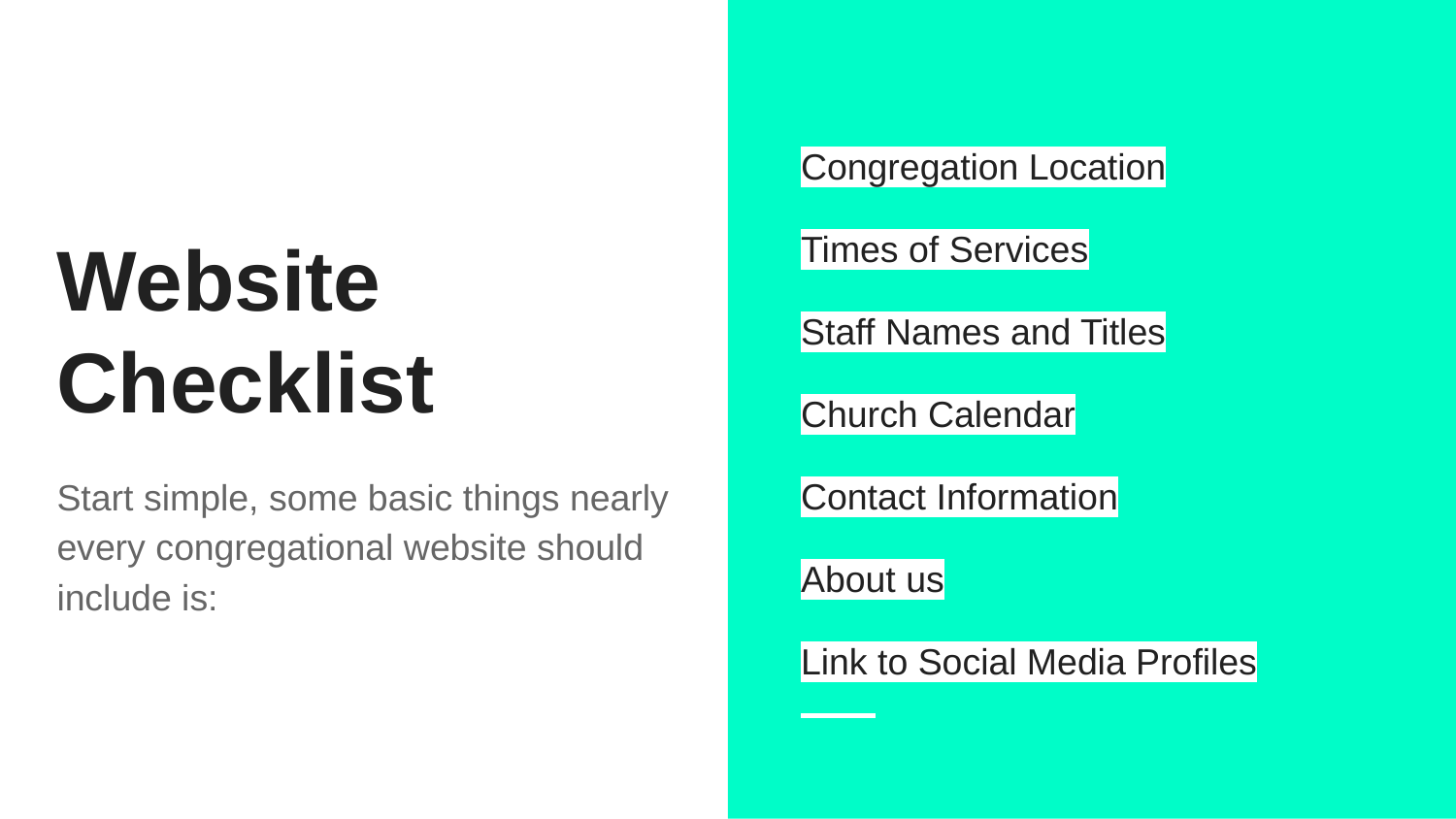

Congregation Location
Times of Services
Staff Names and Titles
Church Calendar
Contact Information
About us
Link to Social Media Profiles
# Website Checklist
Start simple, some basic things nearly every congregational website should include is: